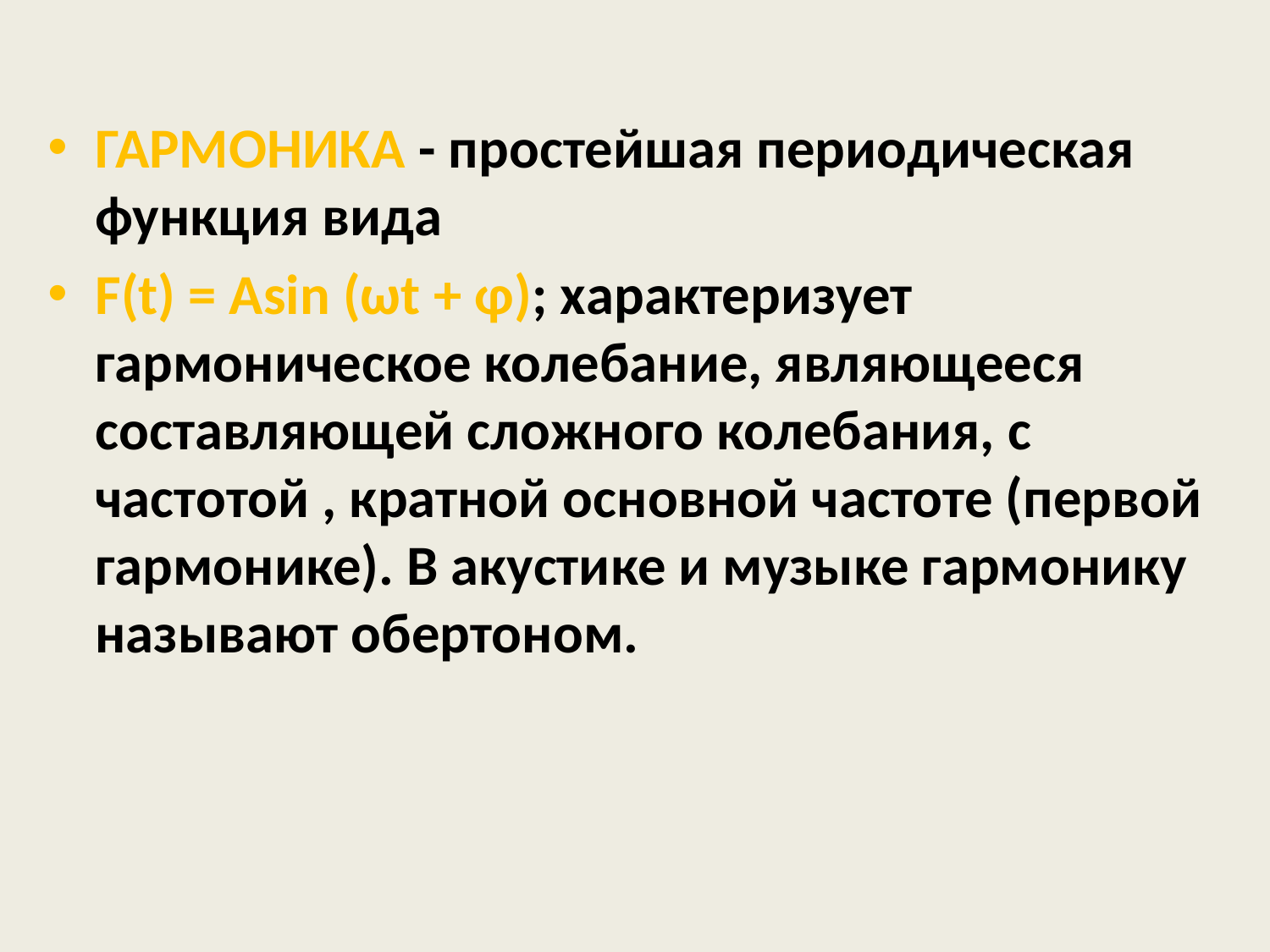

ГАРМОНИКА - простейшая периодическая функция вида
F(t) = Asin (ωt + φ); характеризует гармоническое колебание, являющееся составляющей сложного колебания, с частотой , кратной основной частоте (первой гармонике). В акустике и музыке гармонику называют обертоном.